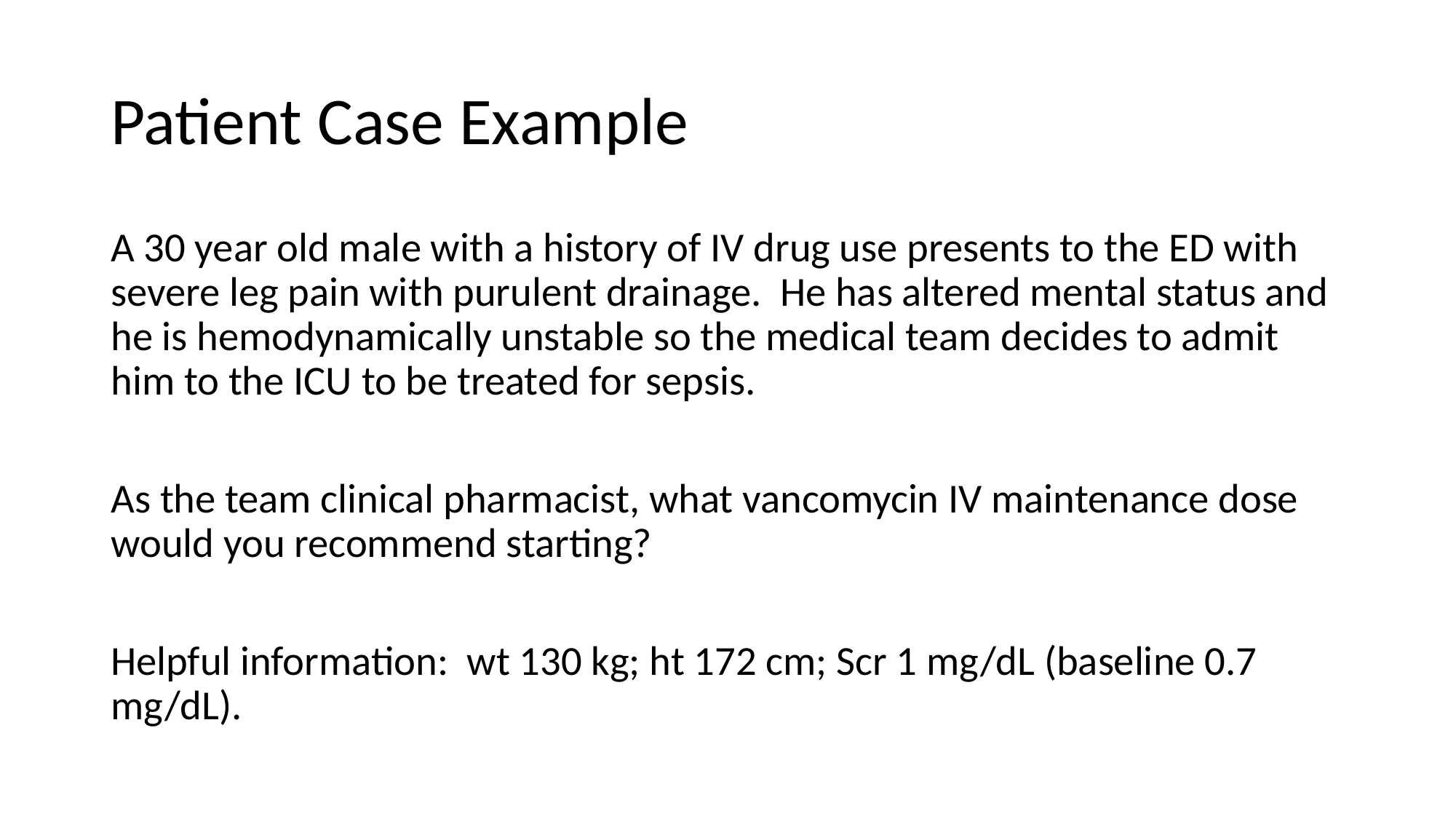

# Patient Case Example
A 30 year old male with a history of IV drug use presents to the ED with severe leg pain with purulent drainage.  He has altered mental status and he is hemodynamically unstable so the medical team decides to admit him to the ICU to be treated for sepsis.

As the team clinical pharmacist, what vancomycin IV maintenance dose would you recommend starting?

Helpful information:  wt 130 kg; ht 172 cm; Scr 1 mg/dL (baseline 0.7 mg/dL).